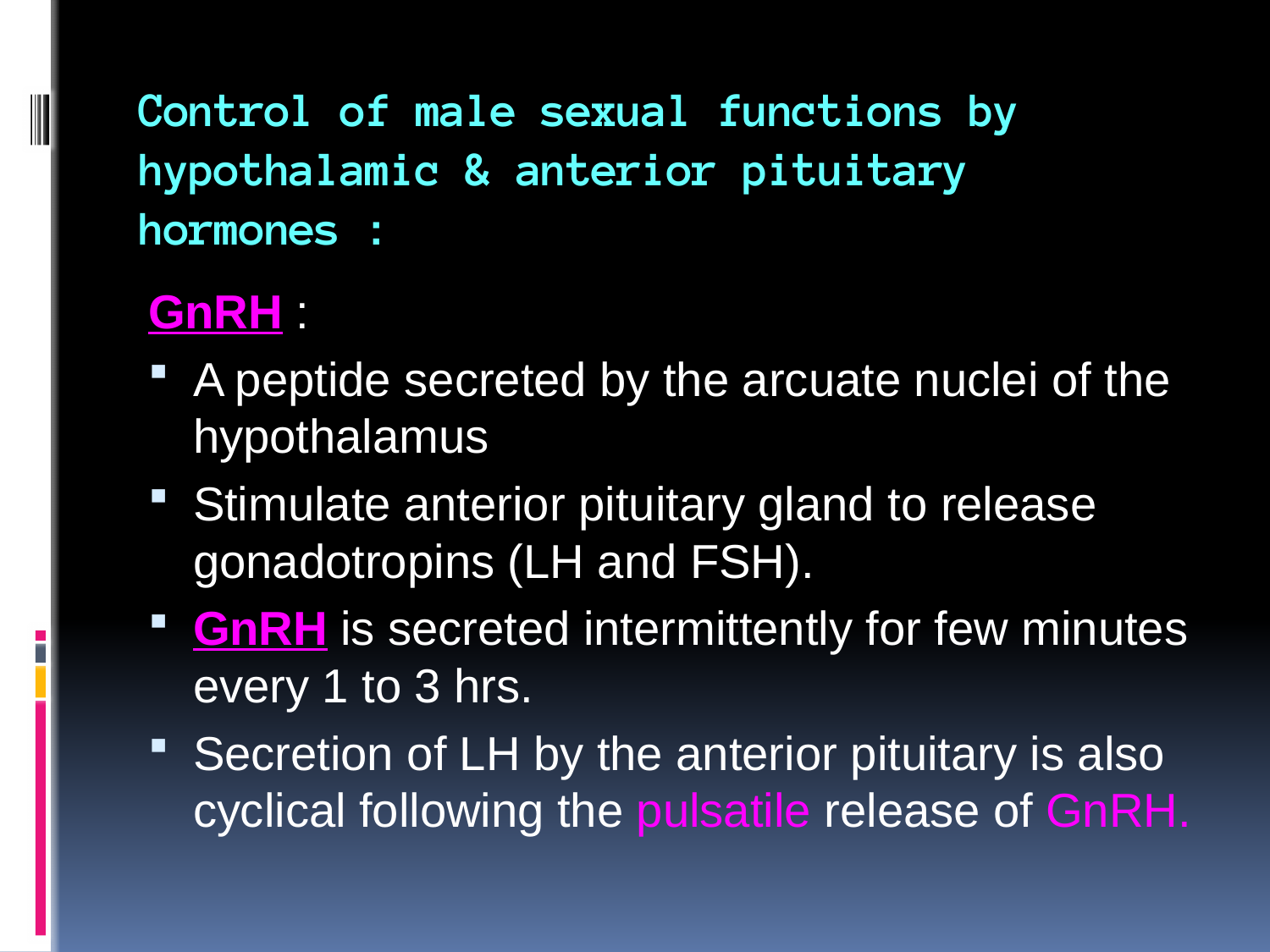

# Control of male sexual functions by hypothalamic & anterior pituitary hormones :
GnRH :
A peptide secreted by the arcuate nuclei of the hypothalamus
Stimulate anterior pituitary gland to release gonadotropins (LH and FSH).
GnRH is secreted intermittently for few minutes every 1 to 3 hrs.
Secretion of LH by the anterior pituitary is also cyclical following the pulsatile release of GnRH.